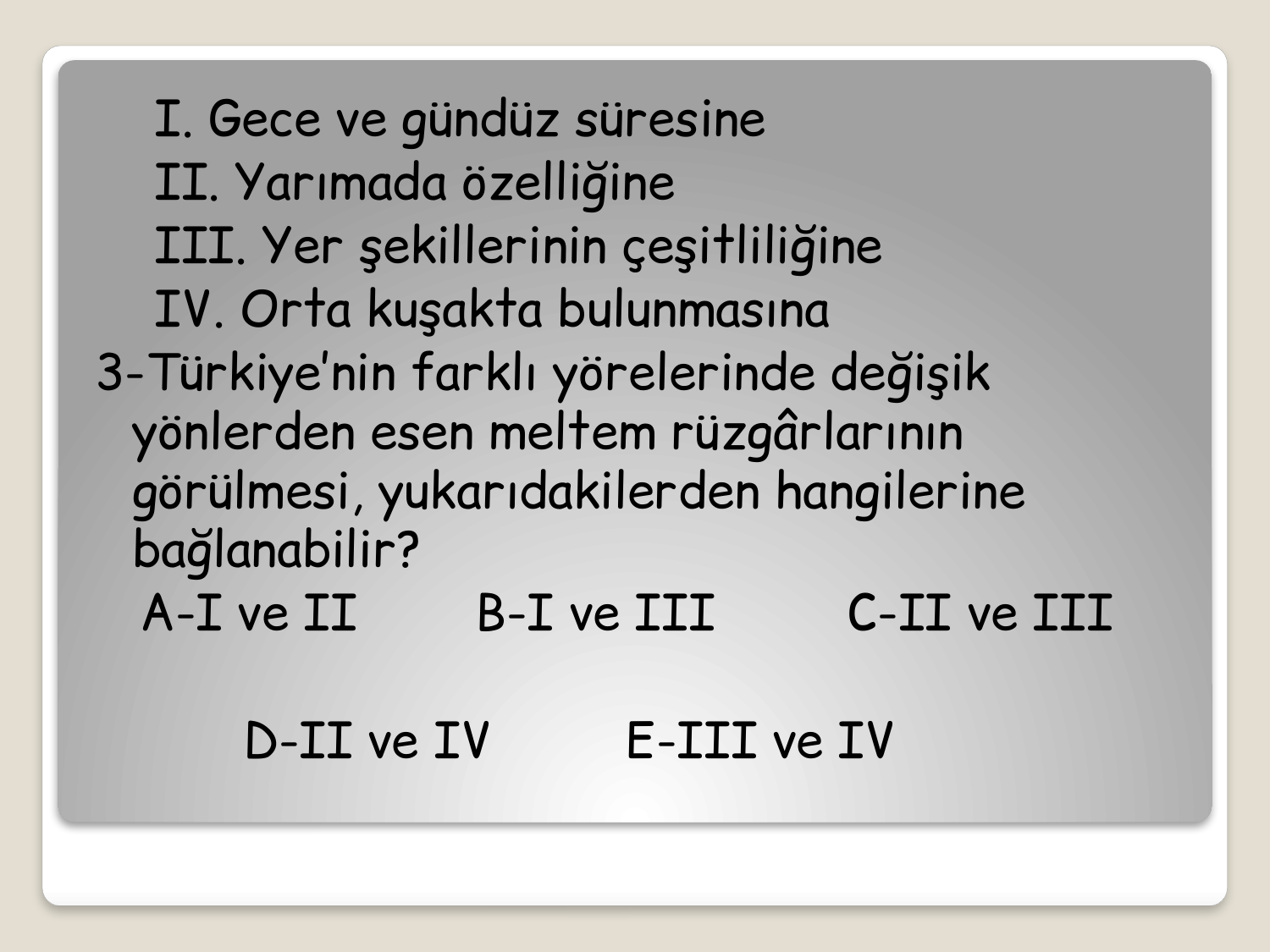

I. Gece ve gündüz süresine
    II. Yarımada özelliğine
    III. Yer şekillerinin çeşitliliğine
    IV. Orta kuşakta bulunmasına
3-Türkiye’nin farklı yörelerinde değişik yönlerden esen meltem rüzgârlarının görülmesi, yukarıdakilerden hangilerine bağlanabilir?
   A-I ve II        B-I ve III         C-II ve III

          D-II ve IV         E-III ve IV